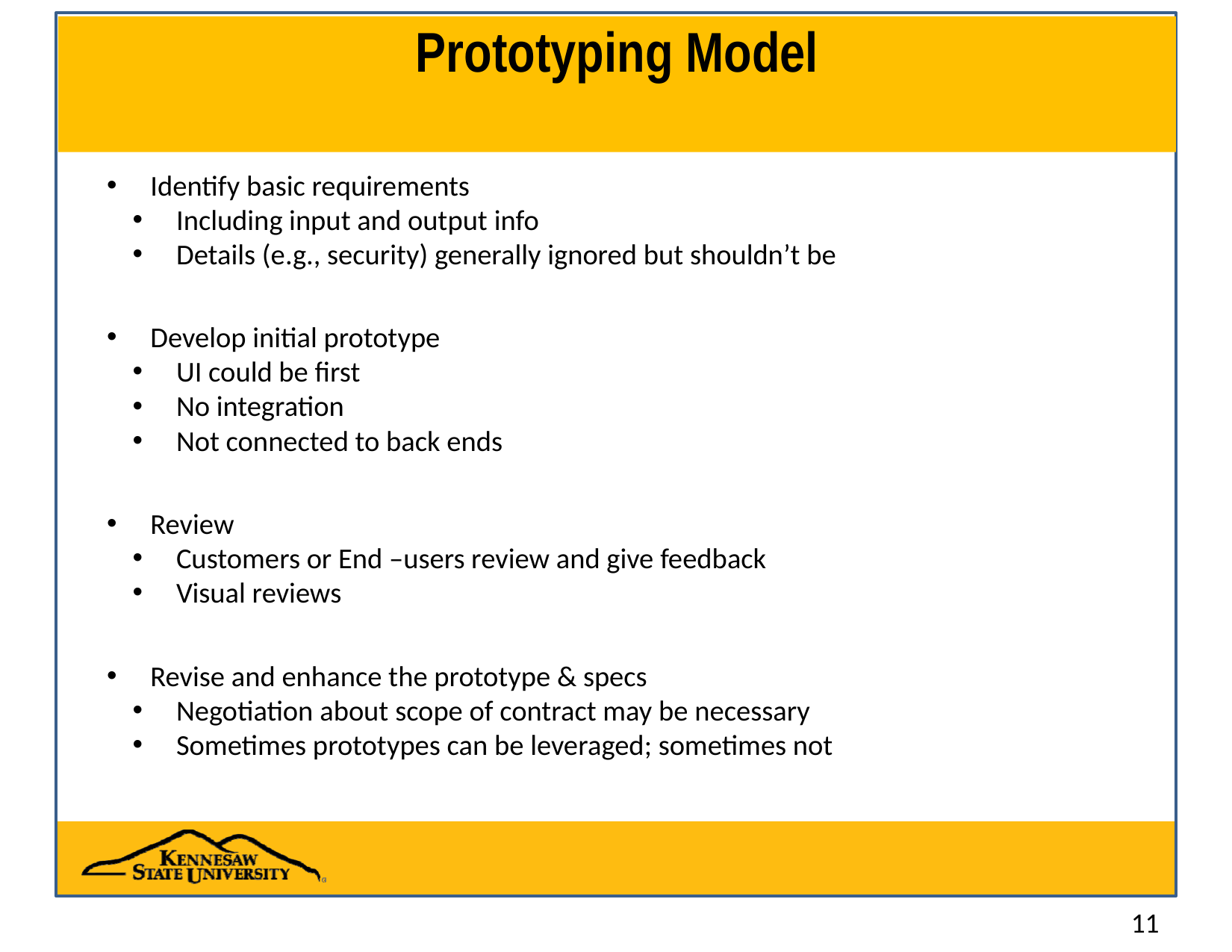

# Prototyping Model
Identify basic requirements
Including input and output info
Details (e.g., security) generally ignored but shouldn’t be

Develop initial prototype
UI could be first
No integration
Not connected to back ends

Review
Customers or End –users review and give feedback
Visual reviews

Revise and enhance the prototype & specs
Negotiation about scope of contract may be necessary
Sometimes prototypes can be leveraged; sometimes not